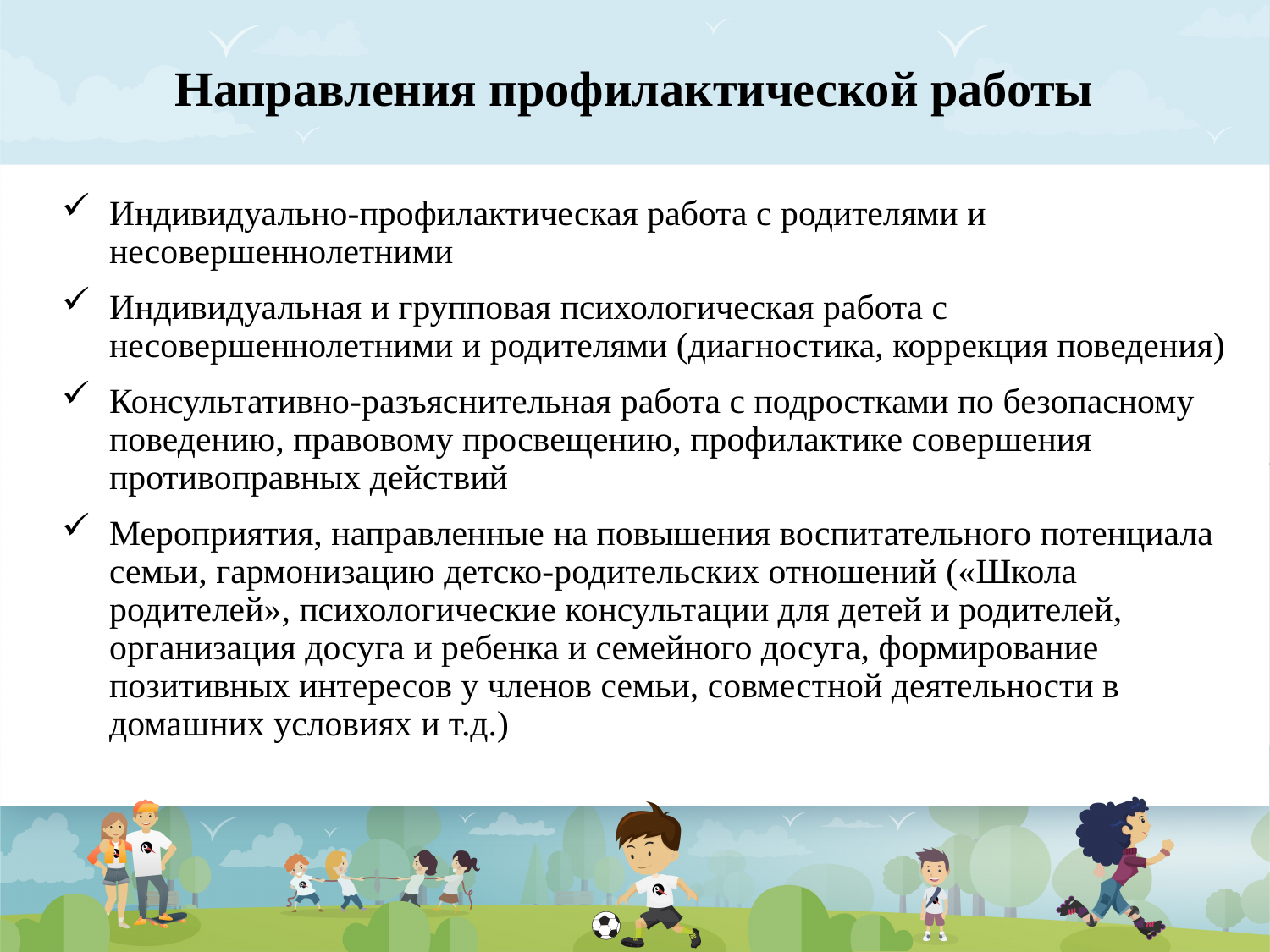

# Направления профилактической работы
Индивидуально-профилактическая работа с родителями и несовершеннолетними
Индивидуальная и групповая психологическая работа с несовершеннолетними и родителями (диагностика, коррекция поведения)
Консультативно-разъяснительная работа с подростками по безопасному поведению, правовому просвещению, профилактике совершения противоправных действий
Мероприятия, направленные на повышения воспитательного потенциала семьи, гармонизацию детско-родительских отношений («Школа родителей», психологические консультации для детей и родителей, организация досуга и ребенка и семейного досуга, формирование позитивных интересов у членов семьи, совместной деятельности в домашних условиях и т.д.)